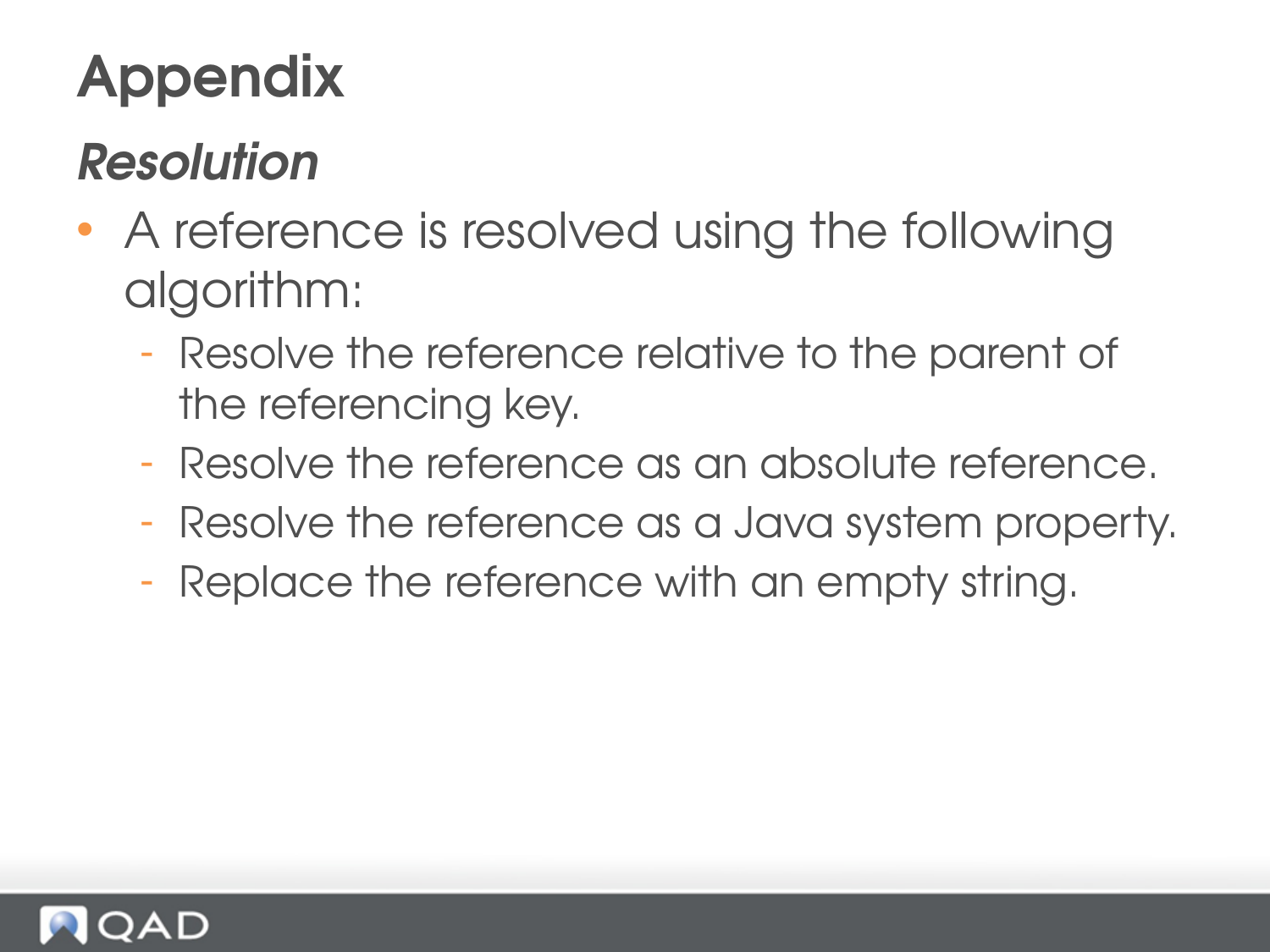

# Appendix
Resolution
A reference is resolved using the following algorithm:
Resolve the reference relative to the parent of the referencing key.
Resolve the reference as an absolute reference.
Resolve the reference as a Java system property.
Replace the reference with an empty string.